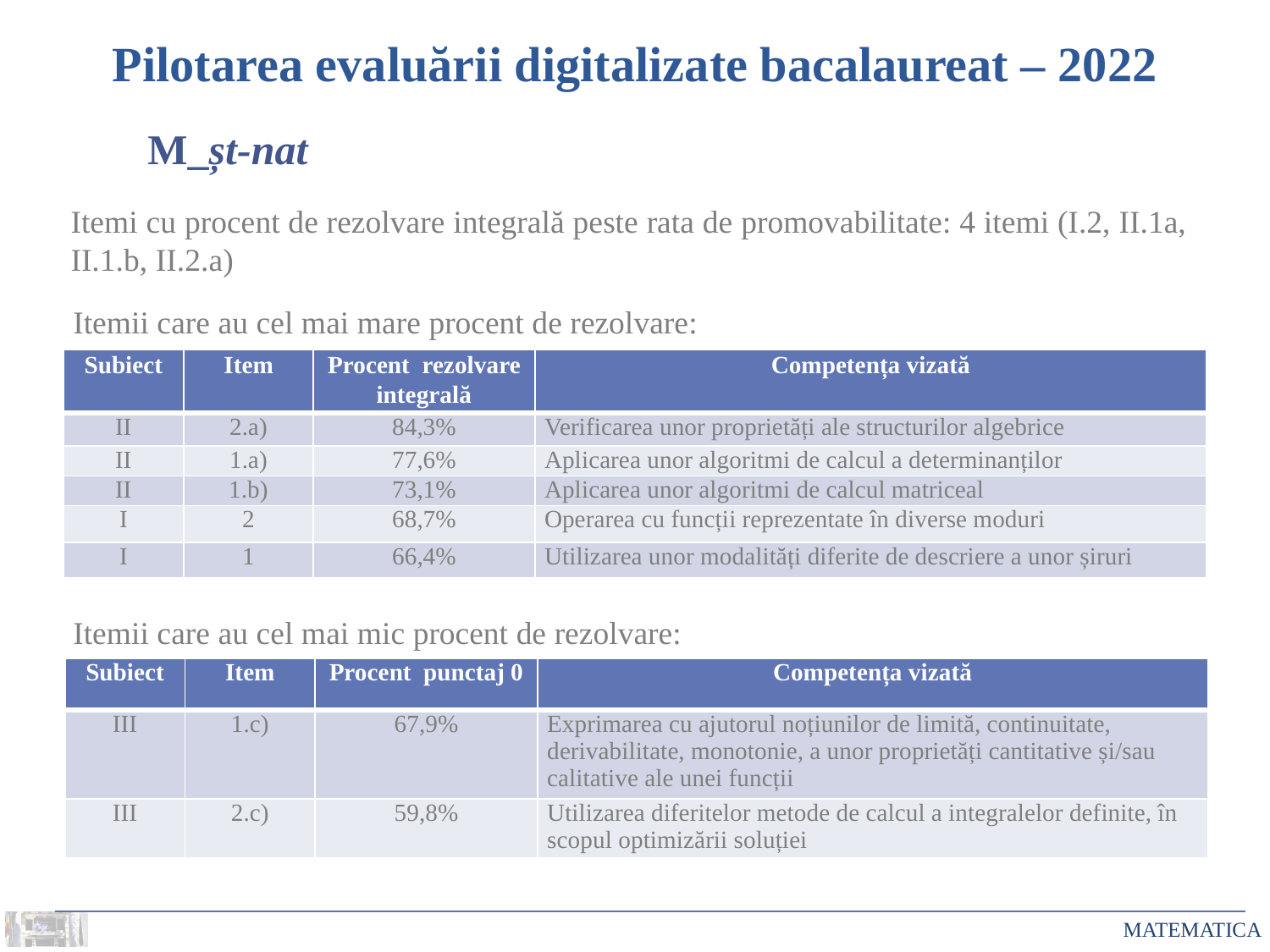

# Pilotarea evaluării digitalizate bacalaureat – 2022
M_șt-nat
Itemi cu procent de rezolvare integrală peste rata de promovabilitate: 4 itemi (I.2, II.1a, II.1.b, II.2.a)

Itemii care au cel mai mare procent de rezolvare:
| Subiect | Item | Procent rezolvare integrală | Competența vizată |
| --- | --- | --- | --- |
| II | 2.a) | 84,3% | Verificarea unor proprietăți ale structurilor algebrice |
| II | 1.a) | 77,6% | Aplicarea unor algoritmi de calcul a determinanților |
| II | 1.b) | 73,1% | Aplicarea unor algoritmi de calcul matriceal |
| I | 2 | 68,7% | Operarea cu funcții reprezentate în diverse moduri |
| I | 1 | 66,4% | Utilizarea unor modalități diferite de descriere a unor șiruri |
Itemii care au cel mai mic procent de rezolvare:
| Subiect | Item | Procent punctaj 0 | Competența vizată |
| --- | --- | --- | --- |
| III | 1.c) | 67,9% | Exprimarea cu ajutorul noțiunilor de limită, continuitate, derivabilitate, monotonie, a unor proprietăți cantitative și/sau calitative ale unei funcții |
| III | 2.c) | 59,8% | Utilizarea diferitelor metode de calcul a integralelor definite, în scopul optimizării soluției |